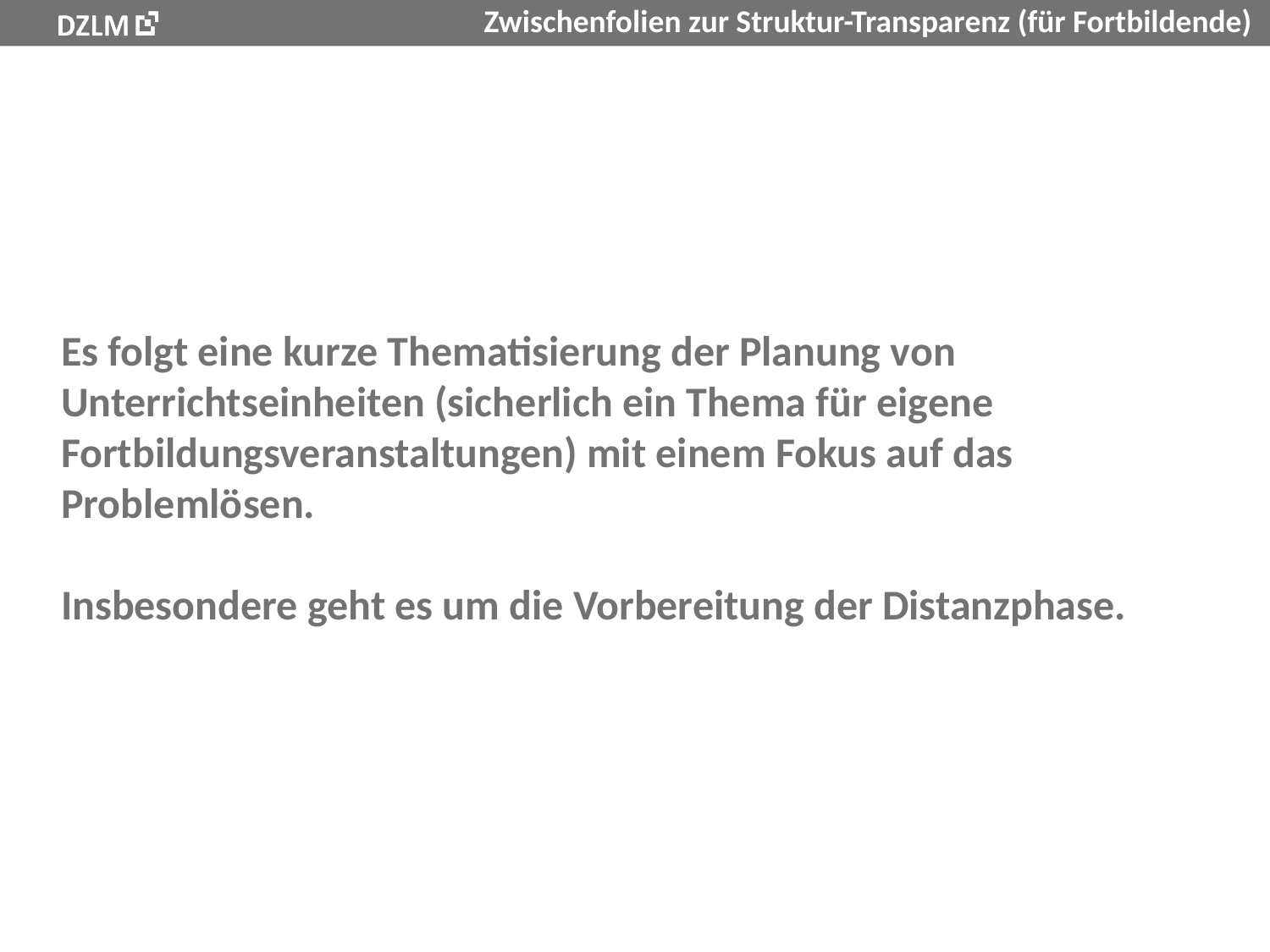

Es folgt eine kurze Thematisierung der Planung von Unterrichtseinheiten (sicherlich ein Thema für eigene Fortbildungsveranstaltungen) mit einem Fokus auf das Problemlösen.
Insbesondere geht es um die Vorbereitung der Distanzphase.